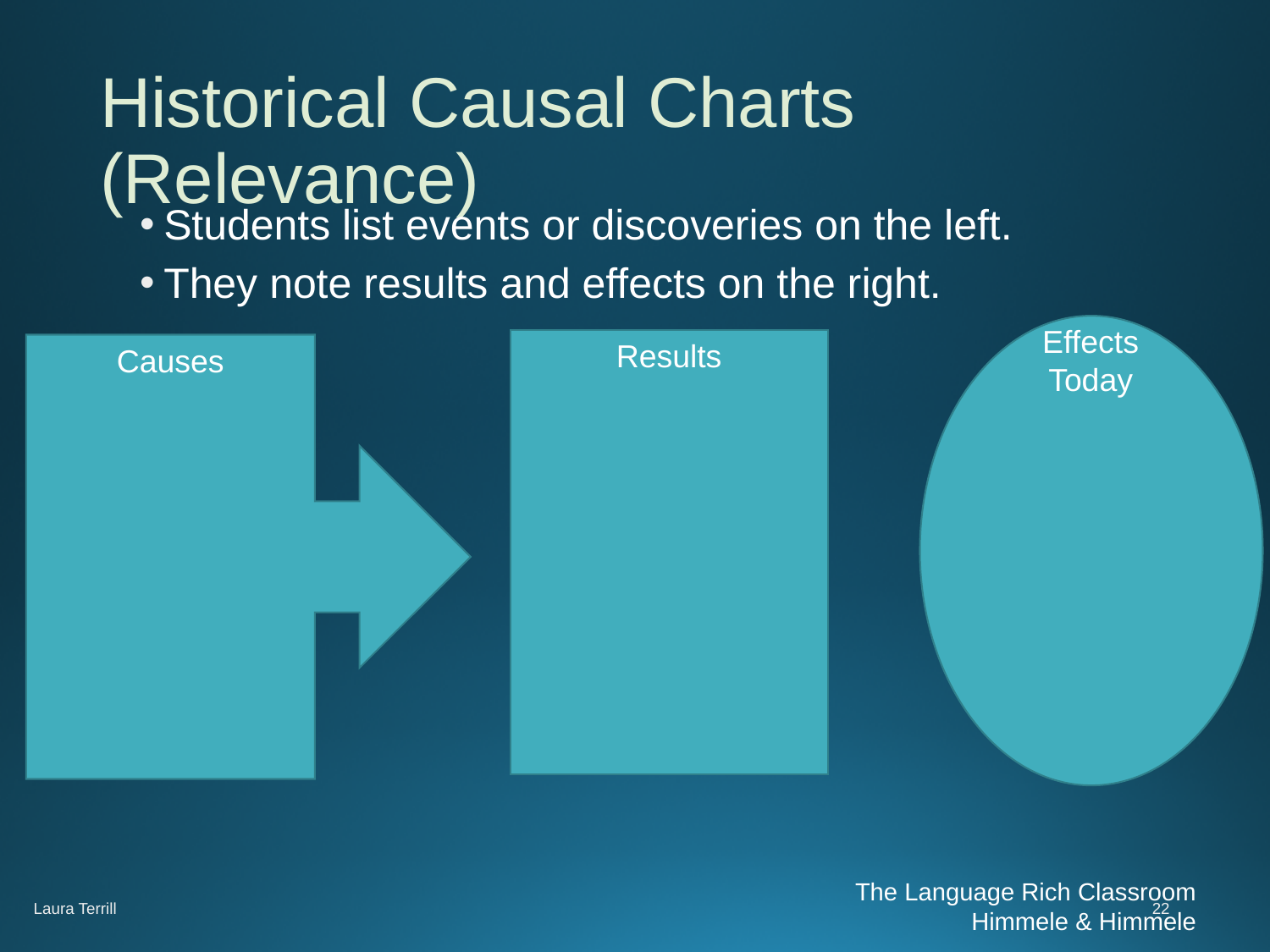

# Historical Causal Charts (Relevance)
Students list events or discoveries on the left.
They note results and effects on the right.

Effects
Today
Results
Causes

The Language Rich Classroom
Himmele & Himmele
Laura Terrill
22